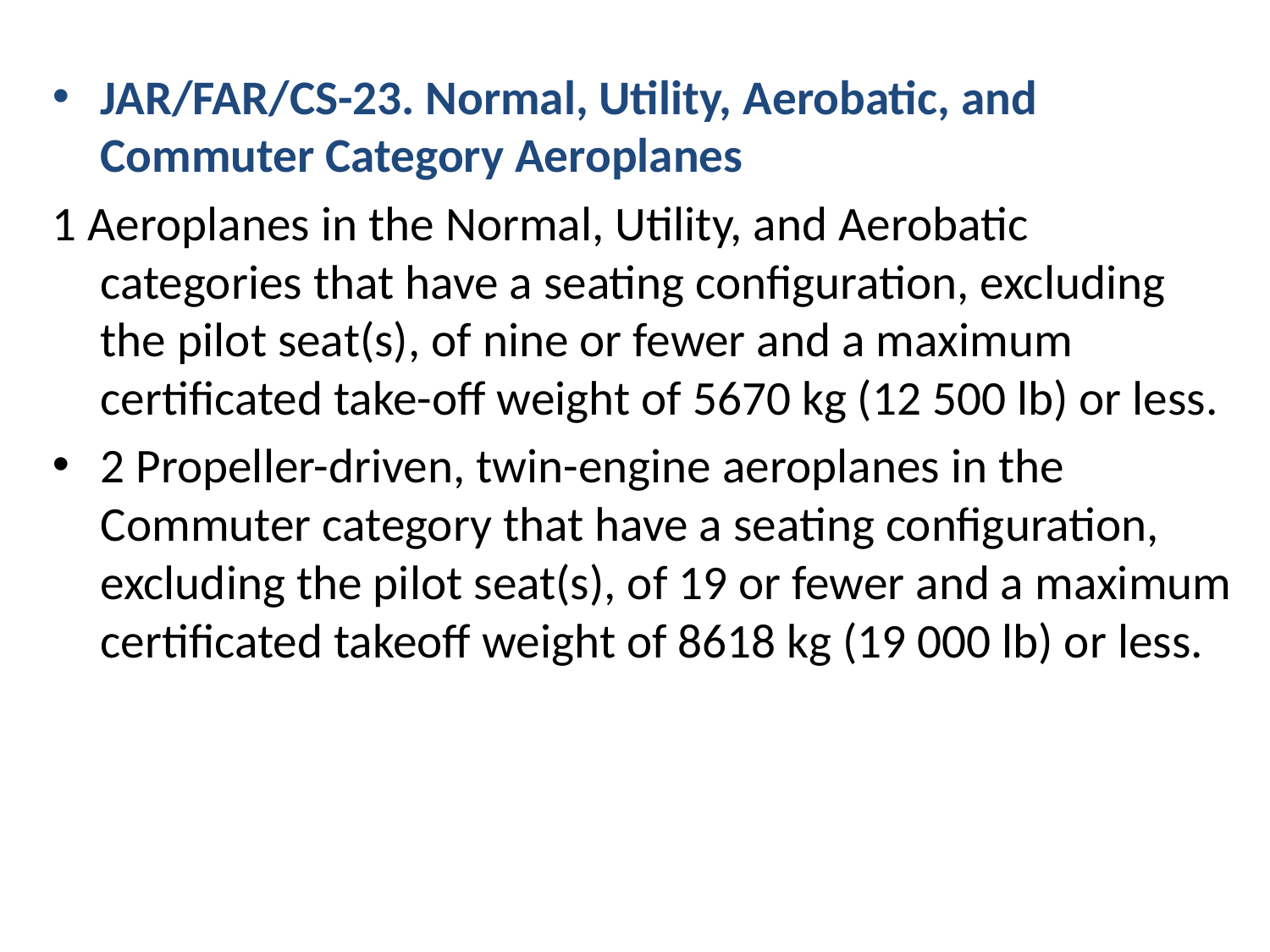

JAR/FAR/CS-23. Normal, Utility, Aerobatic, and Commuter Category Aeroplanes
1 Aeroplanes in the Normal, Utility, and Aerobatic categories that have a seating configuration, excluding the pilot seat(s), of nine or fewer and a maximum certificated take-off weight of 5670 kg (12 500 lb) or less.
2 Propeller-driven, twin-engine aeroplanes in the Commuter category that have a seating configuration, excluding the pilot seat(s), of 19 or fewer and a maximum certificated takeoff weight of 8618 kg (19 000 lb) or less.